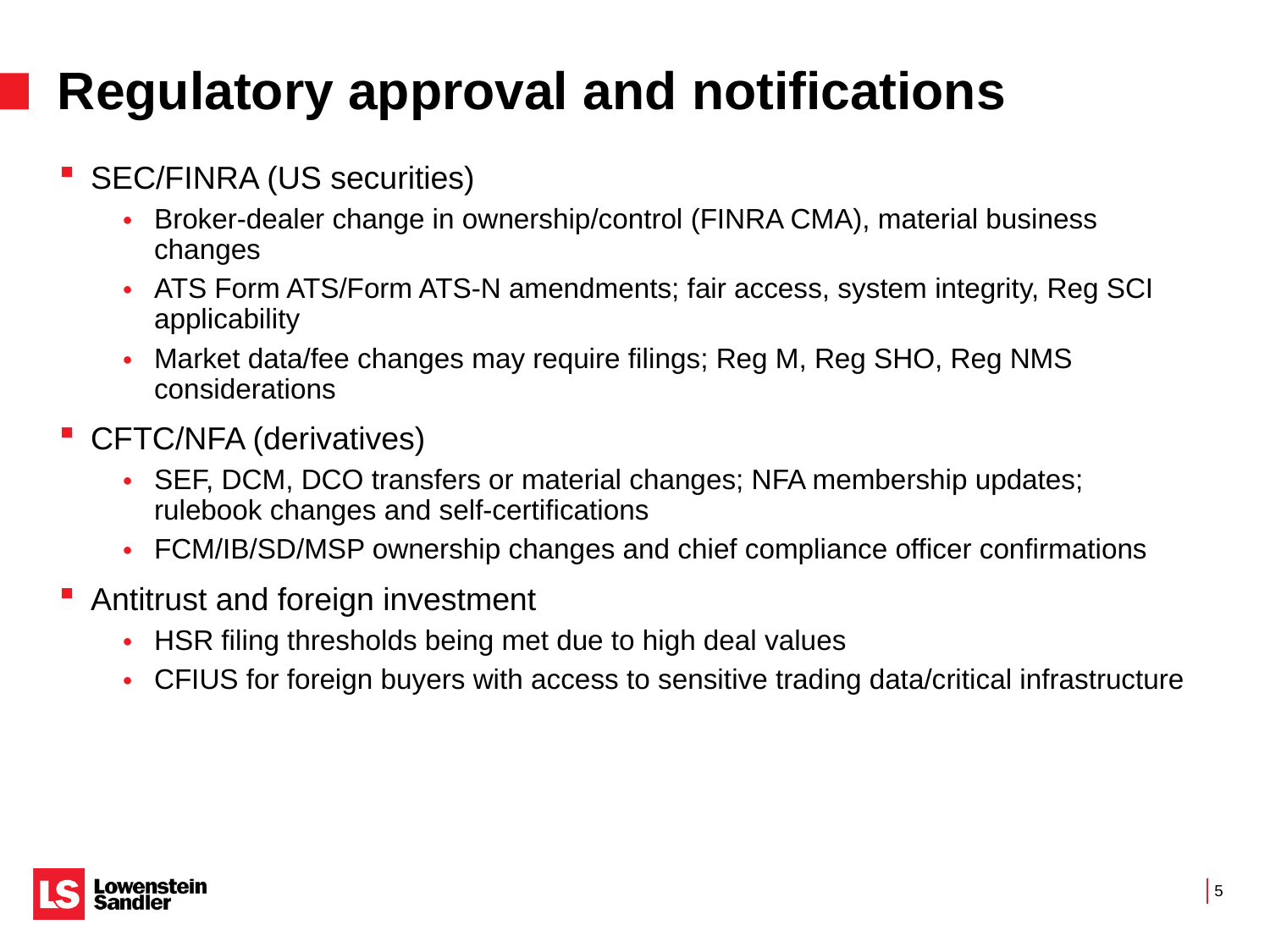

# Regulatory approval and notifications
SEC/FINRA (US securities)
Broker-dealer change in ownership/control (FINRA CMA), material business changes
ATS Form ATS/Form ATS-N amendments; fair access, system integrity, Reg SCI applicability
Market data/fee changes may require filings; Reg M, Reg SHO, Reg NMS considerations
CFTC/NFA (derivatives)
SEF, DCM, DCO transfers or material changes; NFA membership updates; rulebook changes and self-certifications
FCM/IB/SD/MSP ownership changes and chief compliance officer confirmations
Antitrust and foreign investment
HSR filing thresholds being met due to high deal values
CFIUS for foreign buyers with access to sensitive trading data/critical infrastructure